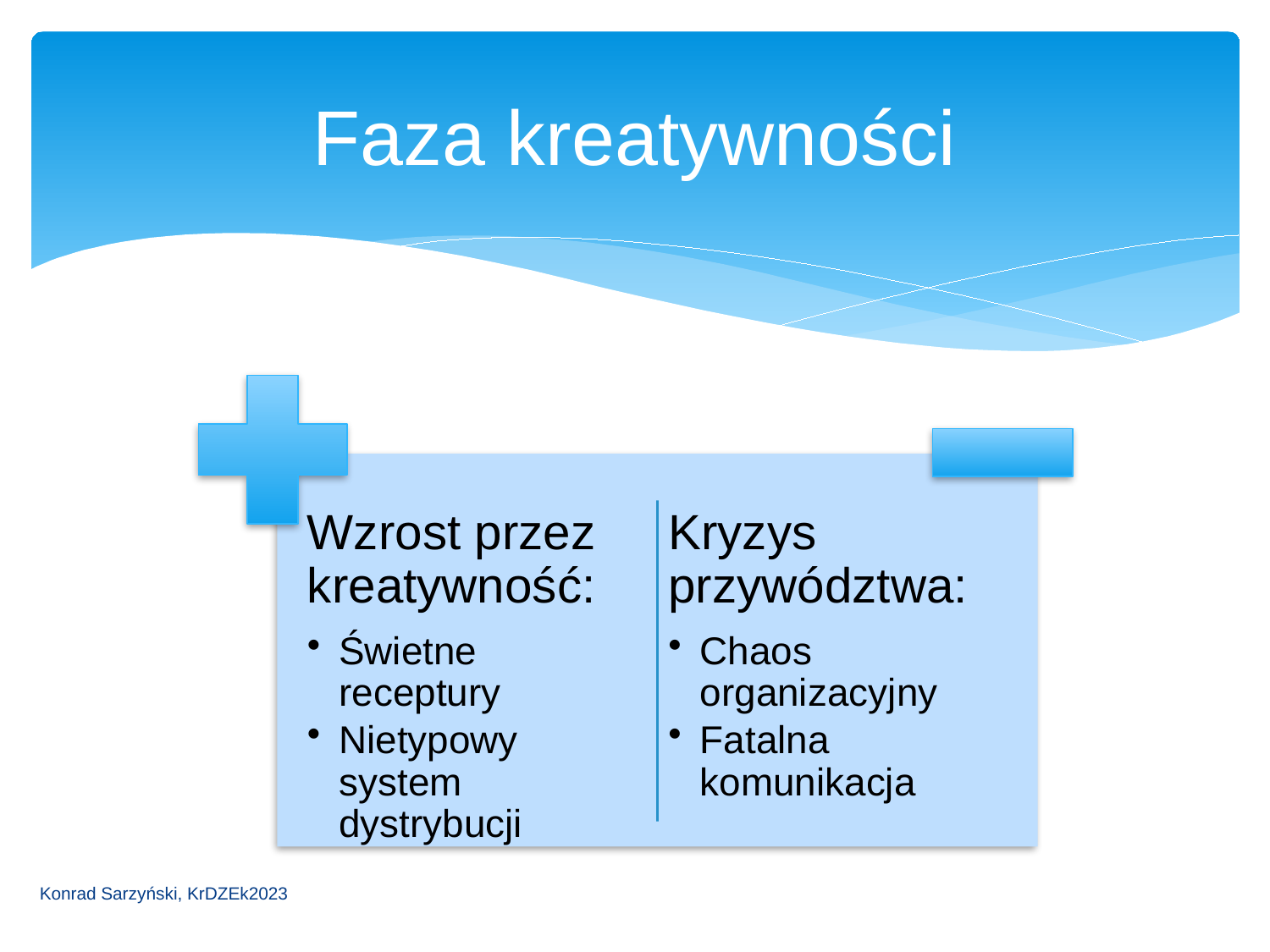

# Faza kreatywności
Wzrost przez kreatywność:
Świetne receptury
Nietypowy system dystrybucji
Kryzys przywództwa:
Chaos organizacyjny
Fatalna komunikacja
Konrad Sarzyński, KrDZEk2023